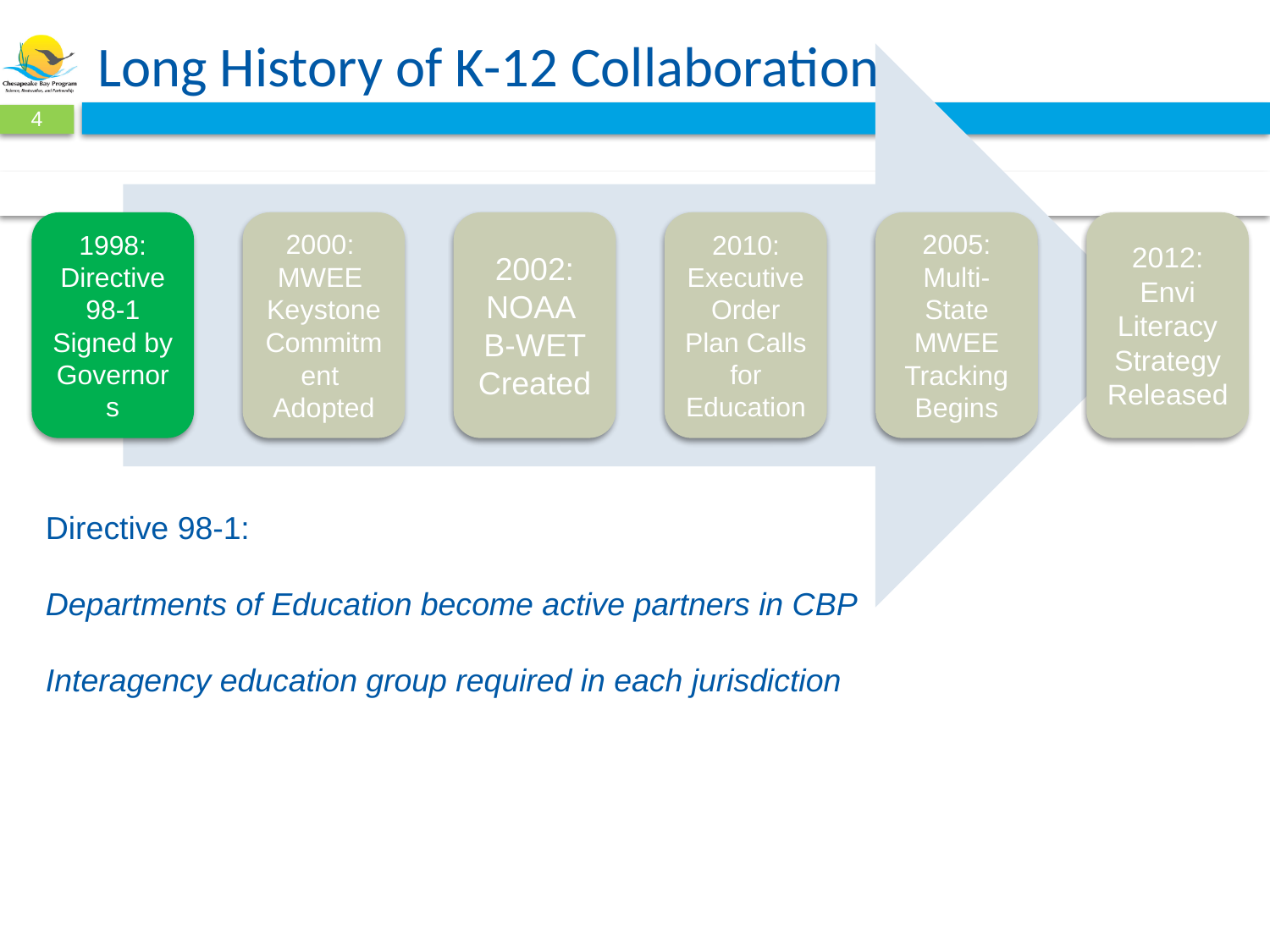

# Long History of K-12 Collaboration
1998:
Directive
98-1 Signed by Governors
2005:
Multi-State MWEE Tracking Begins
2012:
Envi Literacy Strategy Released
2000:
MWEE  Keystone Commitment  Adopted
2010:
Executive Order Plan Calls for Education
2002: NOAA
B-WET Created
4
Directive 98-1:

Departments of Education become active partners in CBP

Interagency education group required in each jurisdiction